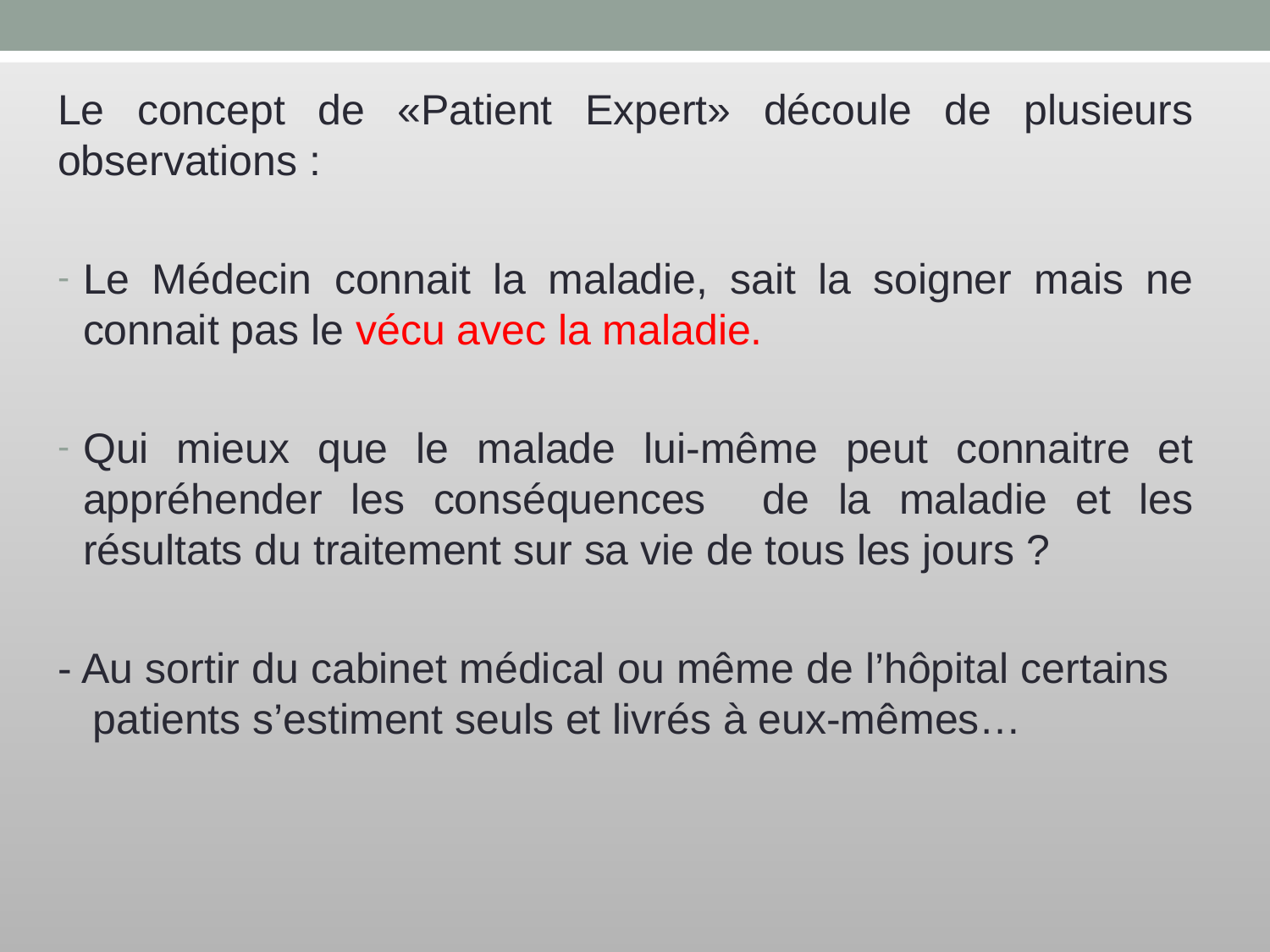

Le concept de «Patient Expert» découle de plusieurs observations :

Le Médecin connait la maladie, sait la soigner mais ne connait pas le vécu avec la maladie.

Qui mieux que le malade lui-même peut connaitre et appréhender les conséquences  de la maladie et les résultats du traitement sur sa vie de tous les jours ?

- Au sortir du cabinet médical ou même de l’hôpital certains      patients s’estiment seuls et livrés à eux-mêmes…